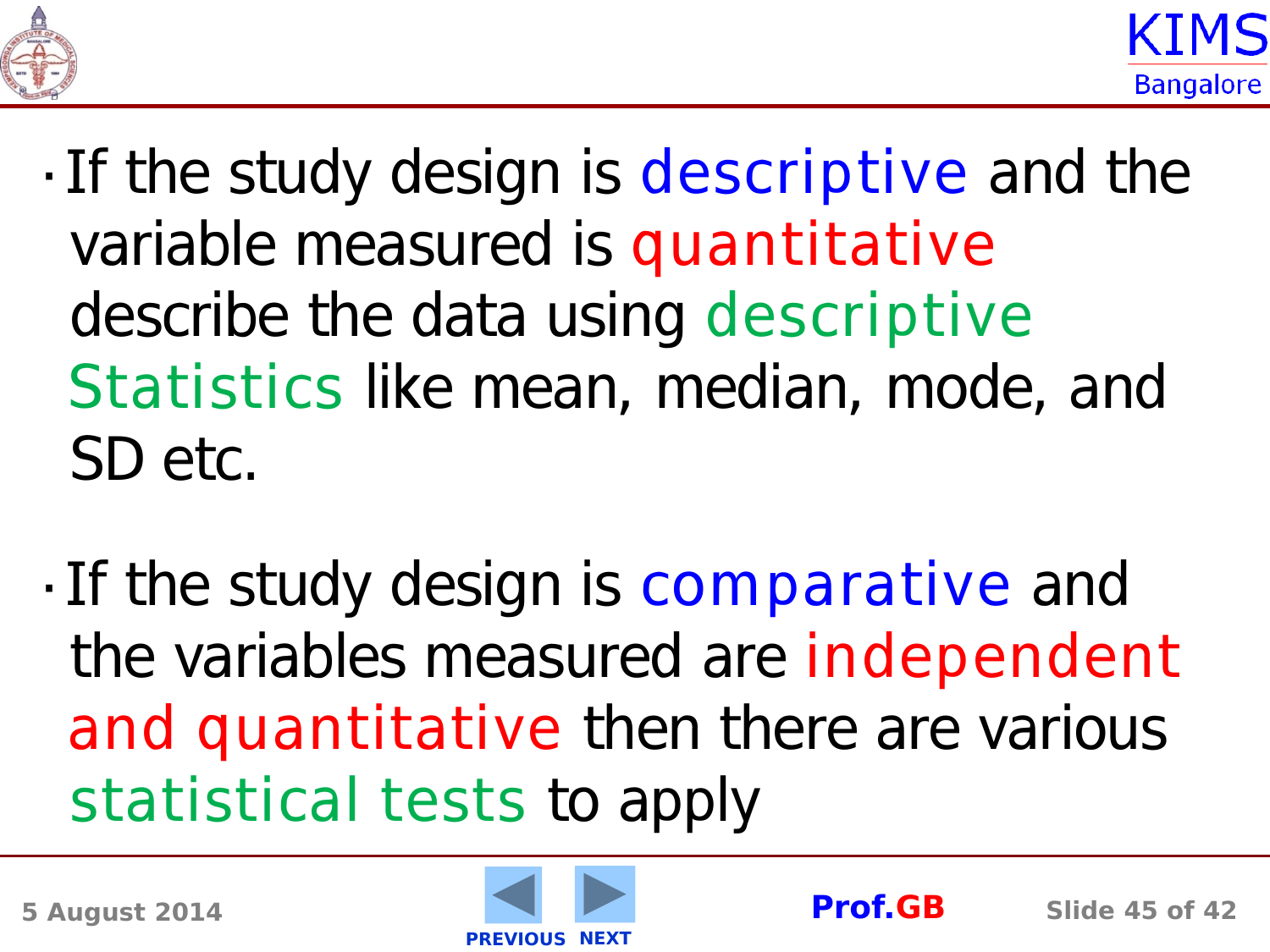

٠If the study design is descriptive and the
  variable measured is quantitative
  describe the data using descriptive
  Statistics like mean, median, mode, and
  SD etc.
٠If the study design is comparative and
  the variables measured are independent
  and quantitative then there are various
  statistical tests to apply
5 August 2014